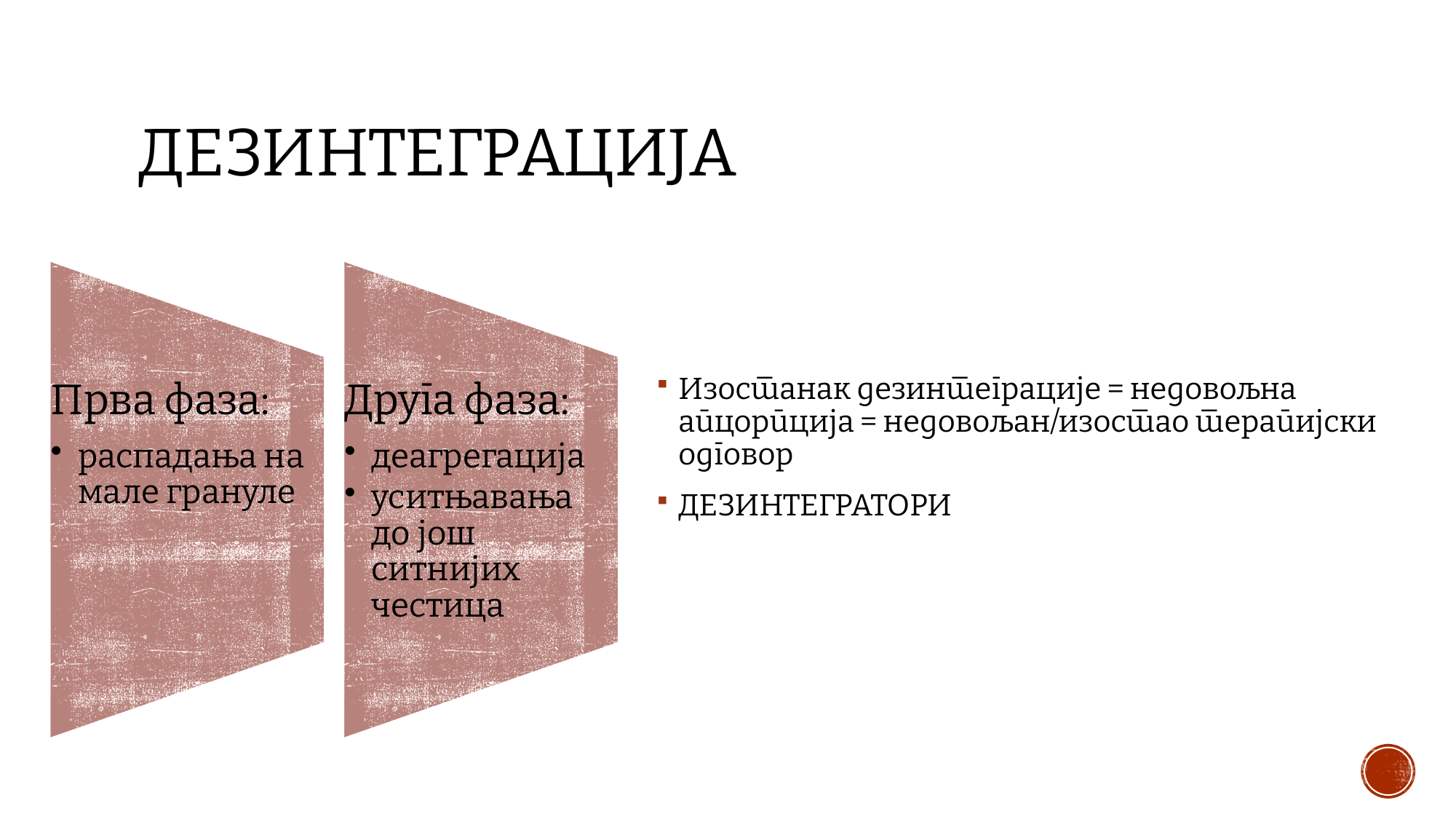

# Дезинтеграција
Прва фаза:
распадања на мале грануле
Друга фаза:
деагрегација
уситњавања до још ситнијих честица

Изостанак дезинтеграције = недовољна апцорпција = недовољан/изостао терапијски одговор
ДЕЗИНТЕГРАТОРИ